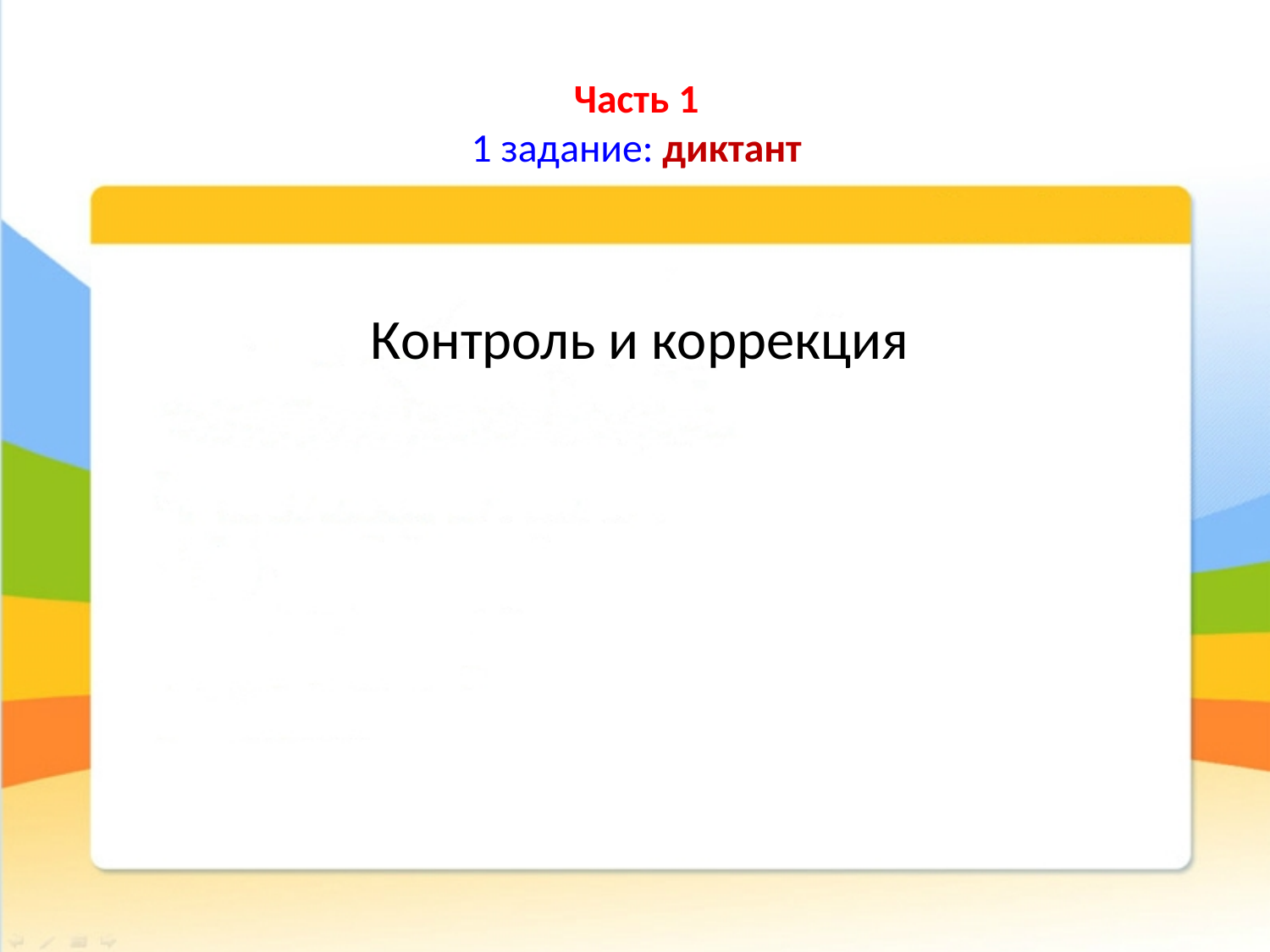

# Часть 1 1 задание: диктант
Контроль и коррекция